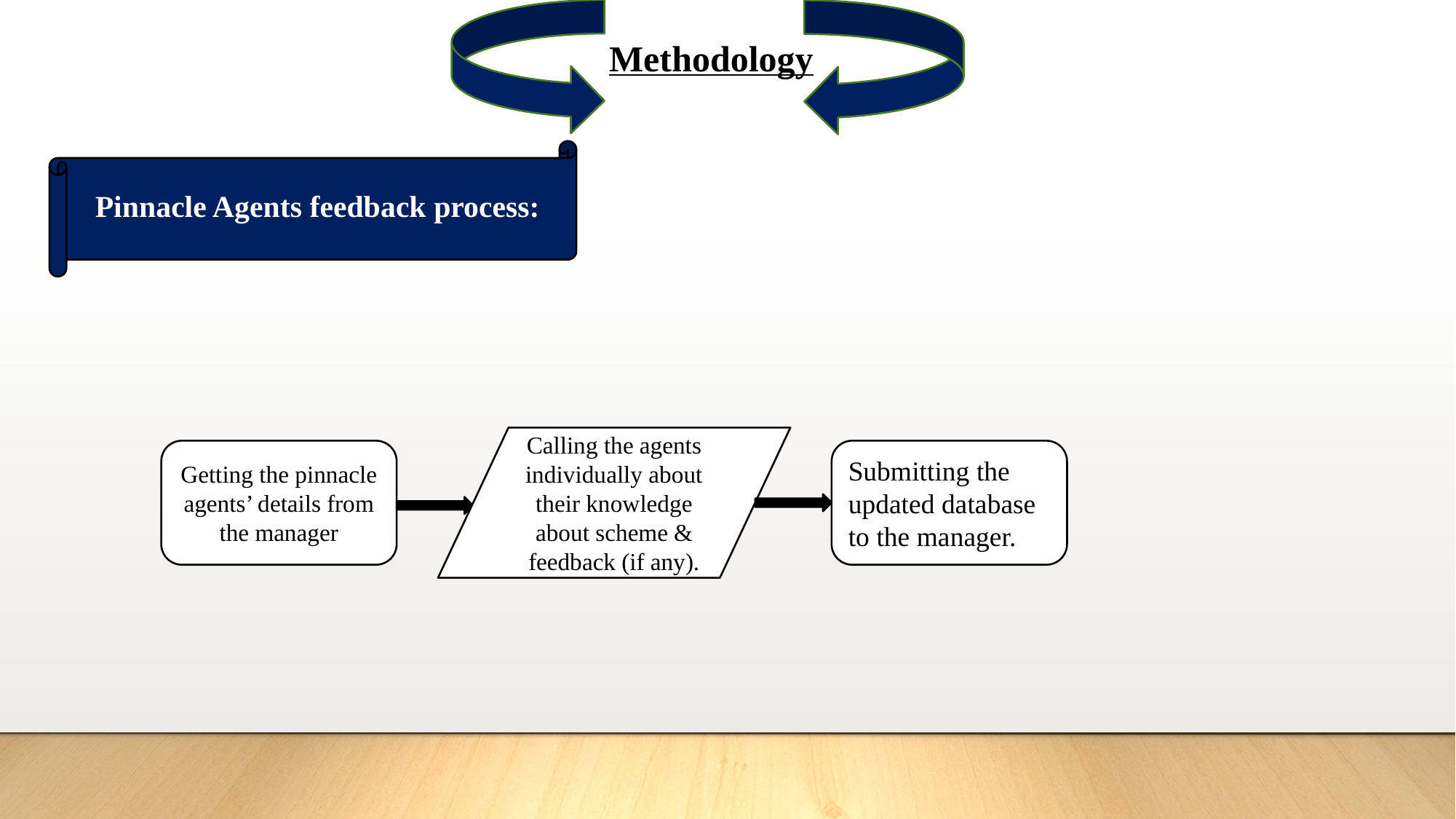

Methodology

Pinnacle Agents feedback process:

Calling the agents individually about their knowledge about scheme & feedback (if any).

Submitting the updated database to the manager.

Getting the pinnacle agents’ details from the manager